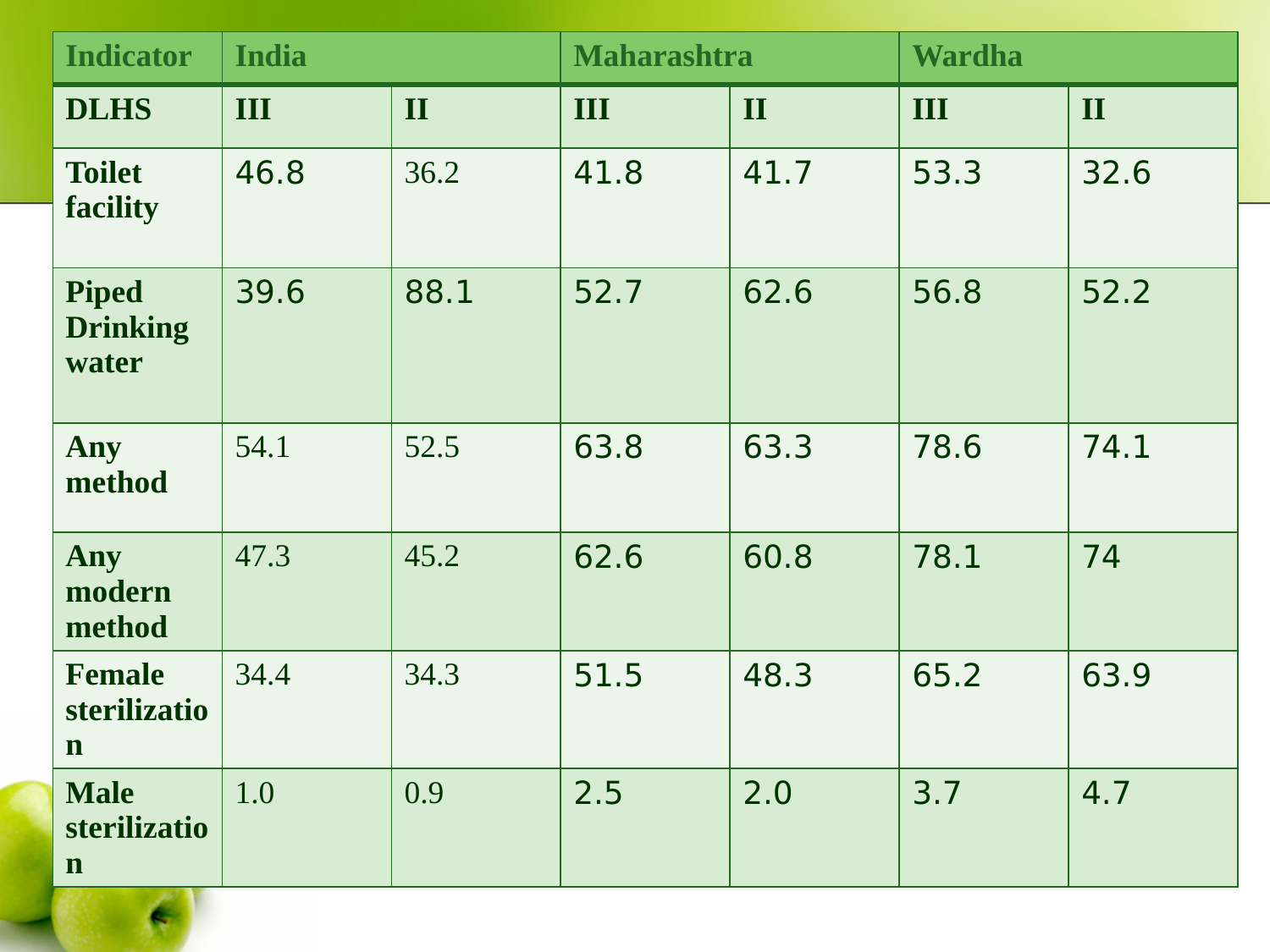

| Indicator | India |  | Maharashtra |  | Wardha |  |
| --- | --- | --- | --- | --- | --- | --- |
| DLHS | III | II | III | II | III | II |
| Toilet facility | 46.8 | 36.2 | 41.8 | 41.7 | 53.3 | 32.6 |
| Piped Drinking water | 39.6 | 88.1 | 52.7 | 62.6 | 56.8 | 52.2 |
| Any method | 54.1 | 52.5 | 63.8 | 63.3 | 78.6 | 74.1 |
| Any modern method | 47.3 | 45.2 | 62.6 | 60.8 | 78.1 | 74 |
| Female sterilization | 34.4 | 34.3 | 51.5 | 48.3 | 65.2 | 63.9 |
| Male sterilization | 1.0 | 0.9 | 2.5 | 2.0 | 3.7 | 4.7 |